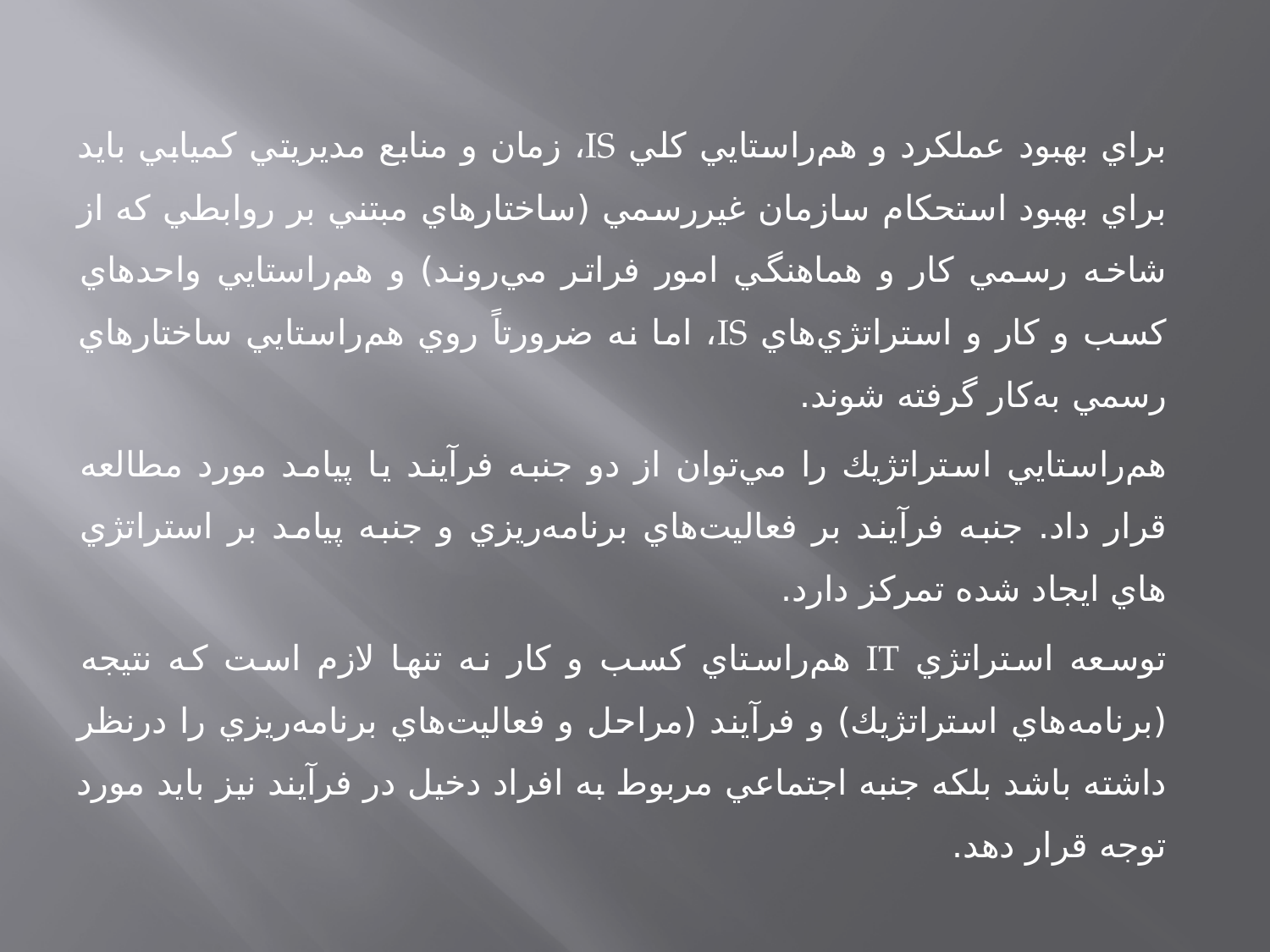

براي بهبود عملكرد و هم‌راستايي كلي IS، زمان و منابع مديريتي كميابي بايد براي بهبود استحكام سازمان غيررسمي (ساختارهاي مبتني بر روابطي كه از شاخه رسمي كار و هماهنگي امور فراتر مي‌روند) و هم‌راستايي واحدهاي كسب و كار و استراتژي‌هاي IS، اما نه ضرورتاً روي هم‌راستايي ساختارهاي رسمي به‌كار گرفته شوند.
هم‌راستايي استراتژيك را مي‌توان از دو جنبه فرآيند يا پيامد مورد مطالعه قرار داد. جنبه فرآيند بر فعاليت‌هاي برنامه‌ريزي و جنبه پيامد بر استراتژي هاي ايجاد شده تمركز دارد.
توسعه استراتژي IT هم‌راستاي كسب و كار نه تنها لازم است كه نتيجه (برنامه‌هاي استراتژيك) و فرآيند (مراحل و فعاليت‌هاي برنامه‌ريزي را درنظر داشته باشد بلكه جنبه اجتماعي مربوط به افراد دخيل در فرآيند نيز بايد مورد توجه قرار دهد.